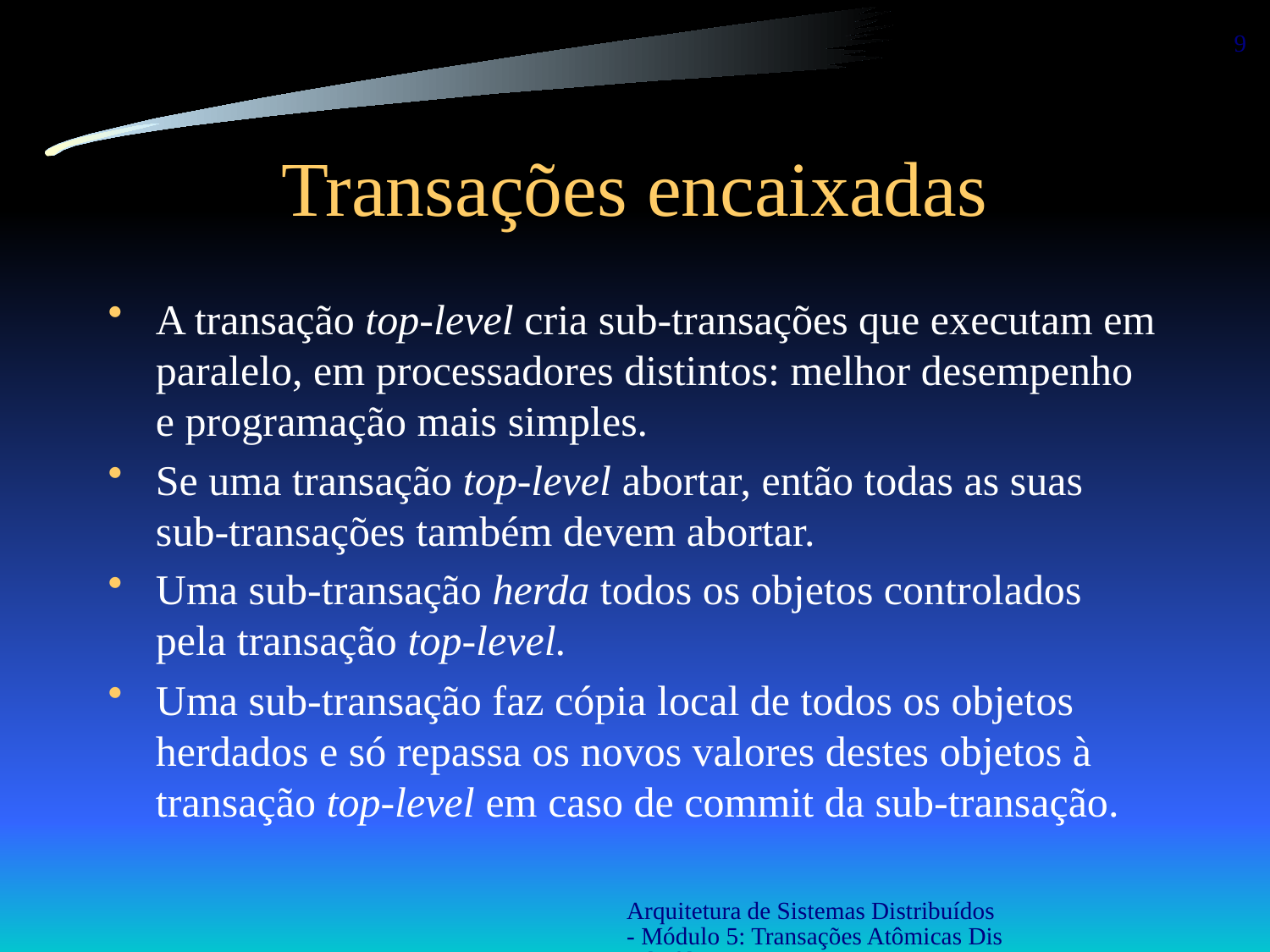

9
# Transações encaixadas
A transação top-level cria sub-transações que executam em paralelo, em processadores distintos: melhor desempenho e programação mais simples.
Se uma transação top-level abortar, então todas as suas sub-transações também devem abortar.
Uma sub-transação herda todos os objetos controlados pela transação top-level.
Uma sub-transação faz cópia local de todos os objetos herdados e só repassa os novos valores destes objetos à transação top-level em caso de commit da sub-transação.
Arquitetura de Sistemas Distribuídos - Módulo 5: Transações Atômicas Distribuídas